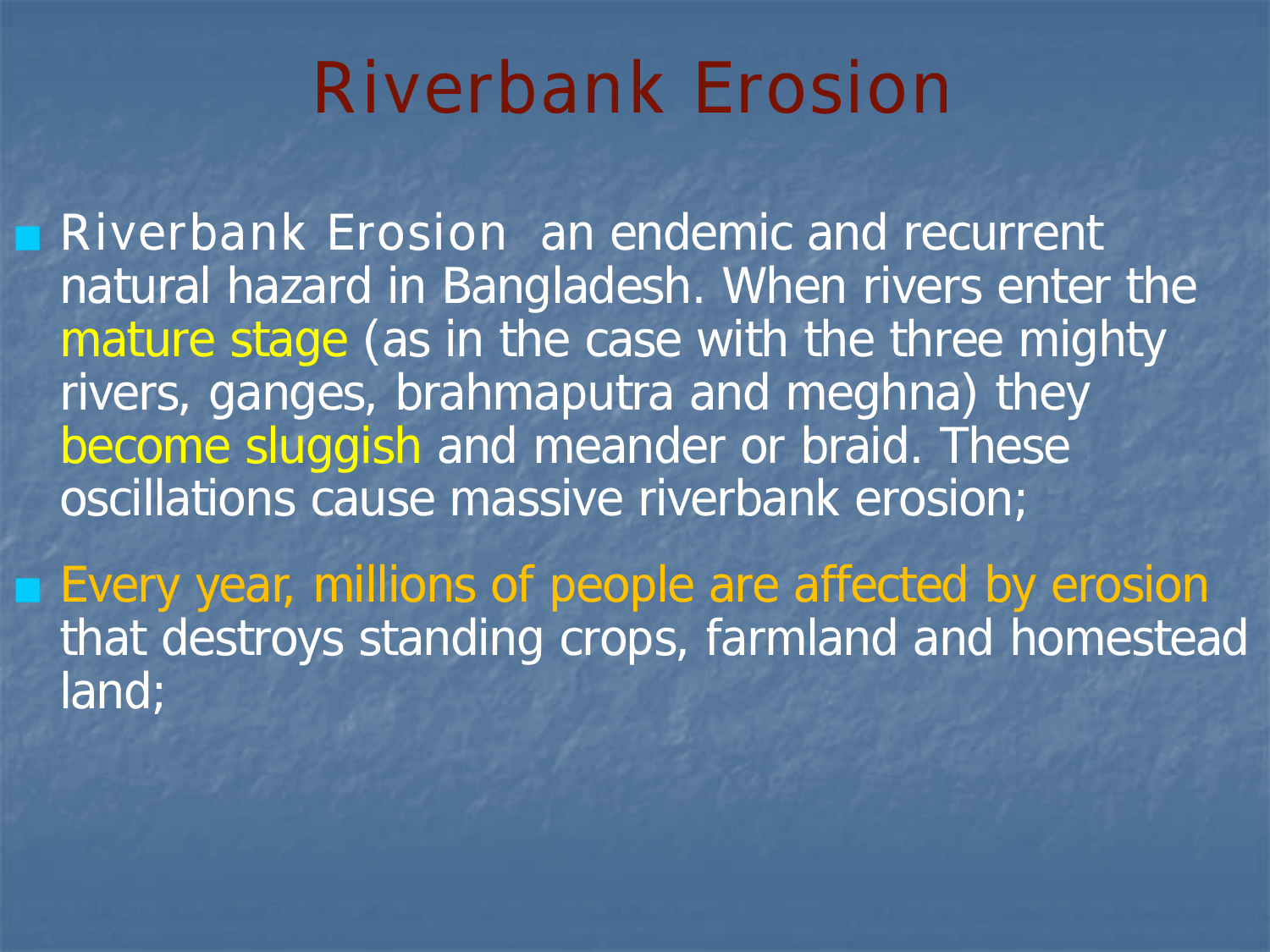

# Riverbank Erosion
Riverbank Erosion  an endemic and recurrent natural hazard in Bangladesh. When rivers enter the mature stage (as in the case with the three mighty rivers, ganges, brahmaputra and meghna) they become sluggish and meander or braid. These oscillations cause massive riverbank erosion;

Every year, millions of people are affected by erosion that destroys standing crops, farmland and homestead land;